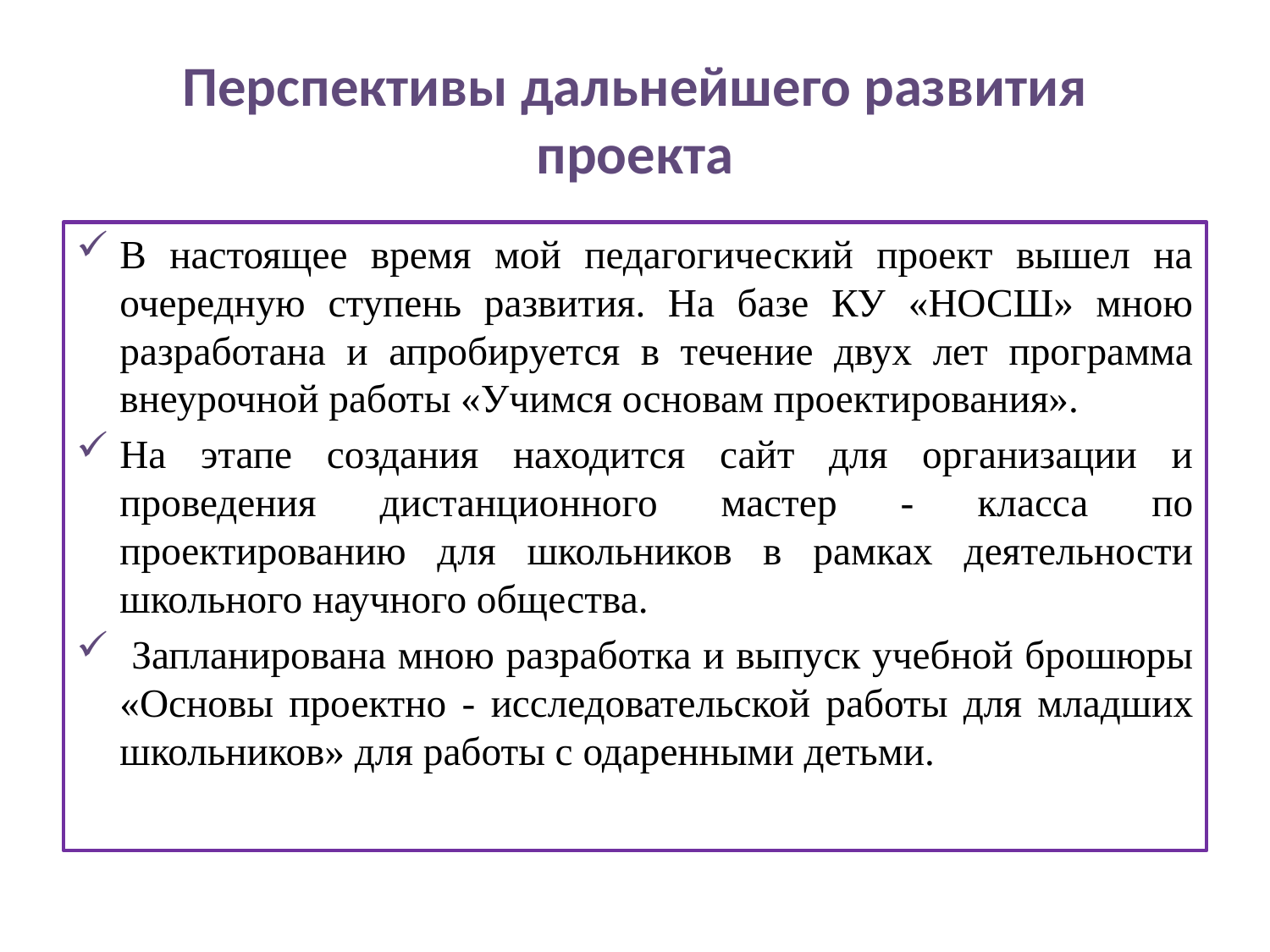

# Перспективы дальнейшего развития проекта
В настоящее время мой педагогический проект вышел на очередную ступень развития. На базе КУ «НОСШ» мною разработана и апробируется в течение двух лет программа внеурочной работы «Учимся основам проектирования».
На этапе создания находится сайт для организации и проведения дистанционного мастер - класса по проектированию для школьников в рамках деятельности школьного научного общества.
 Запланирована мною разработка и выпуск учебной брошюры «Основы проектно - исследовательской работы для младших школьников» для работы с одаренными детьми.